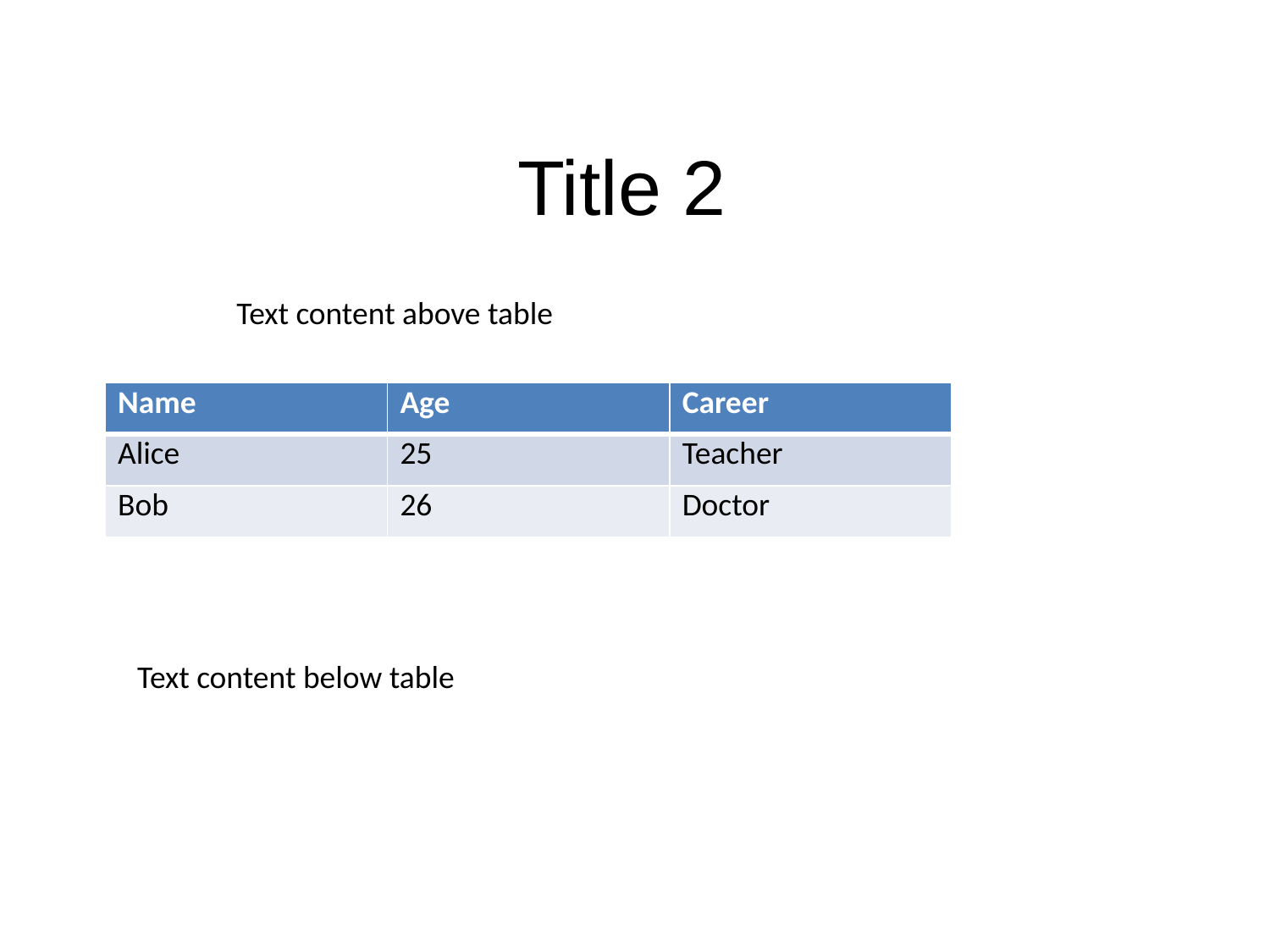

# Title 2
Text content above table
| Name | Age | Career |
| --- | --- | --- |
| Alice | 25 | Teacher |
| Bob | 26 | Doctor |

Text content below table